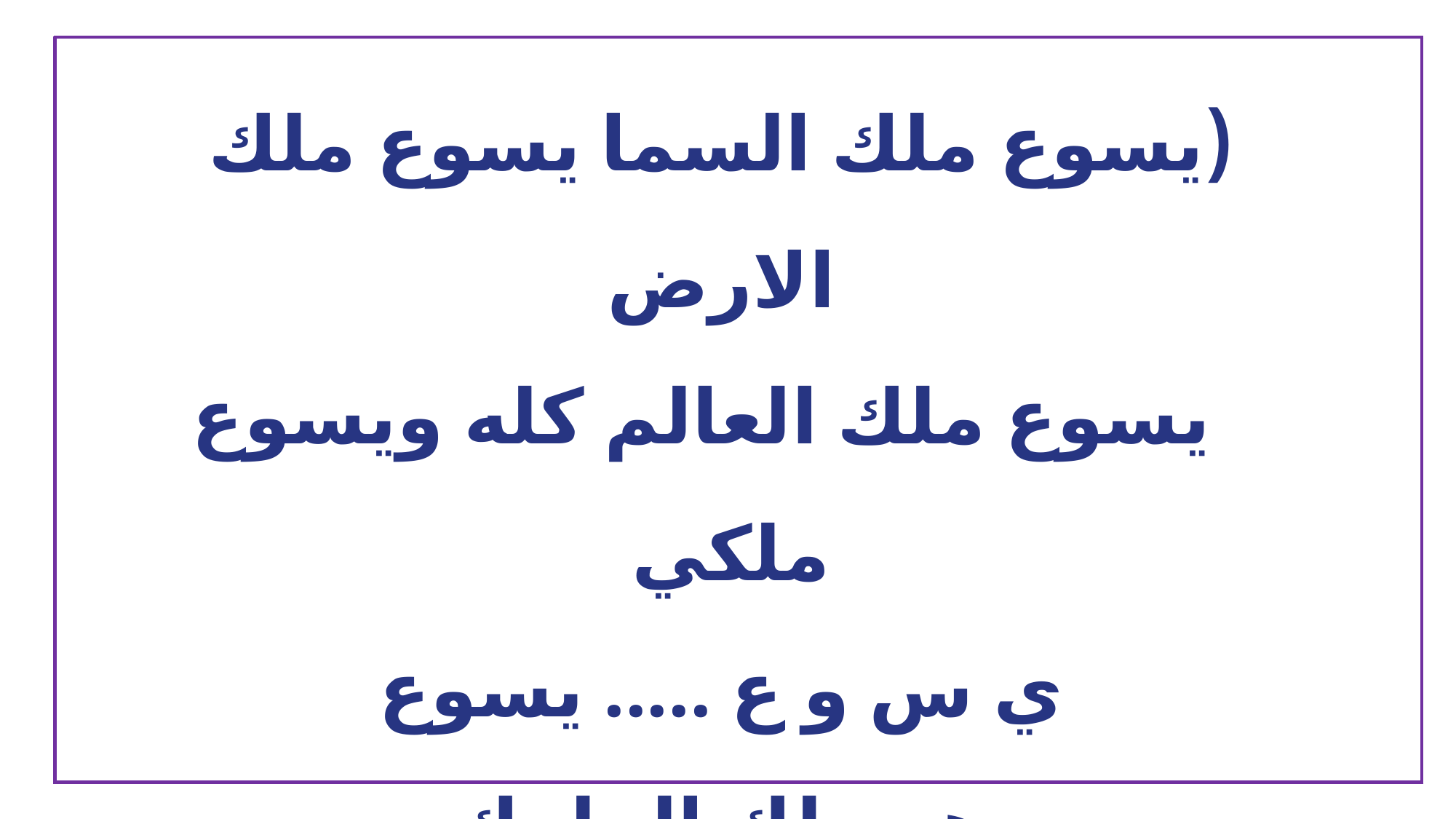

(يسوع ملك السما يسوع ملك الارض
  يسوع ملك العالم كله ويسوع ملكي
ي س و ع ..... يسوع
 هو ملك الملوك
يسوع ملك العالم كله ويسوع ملكي)٢